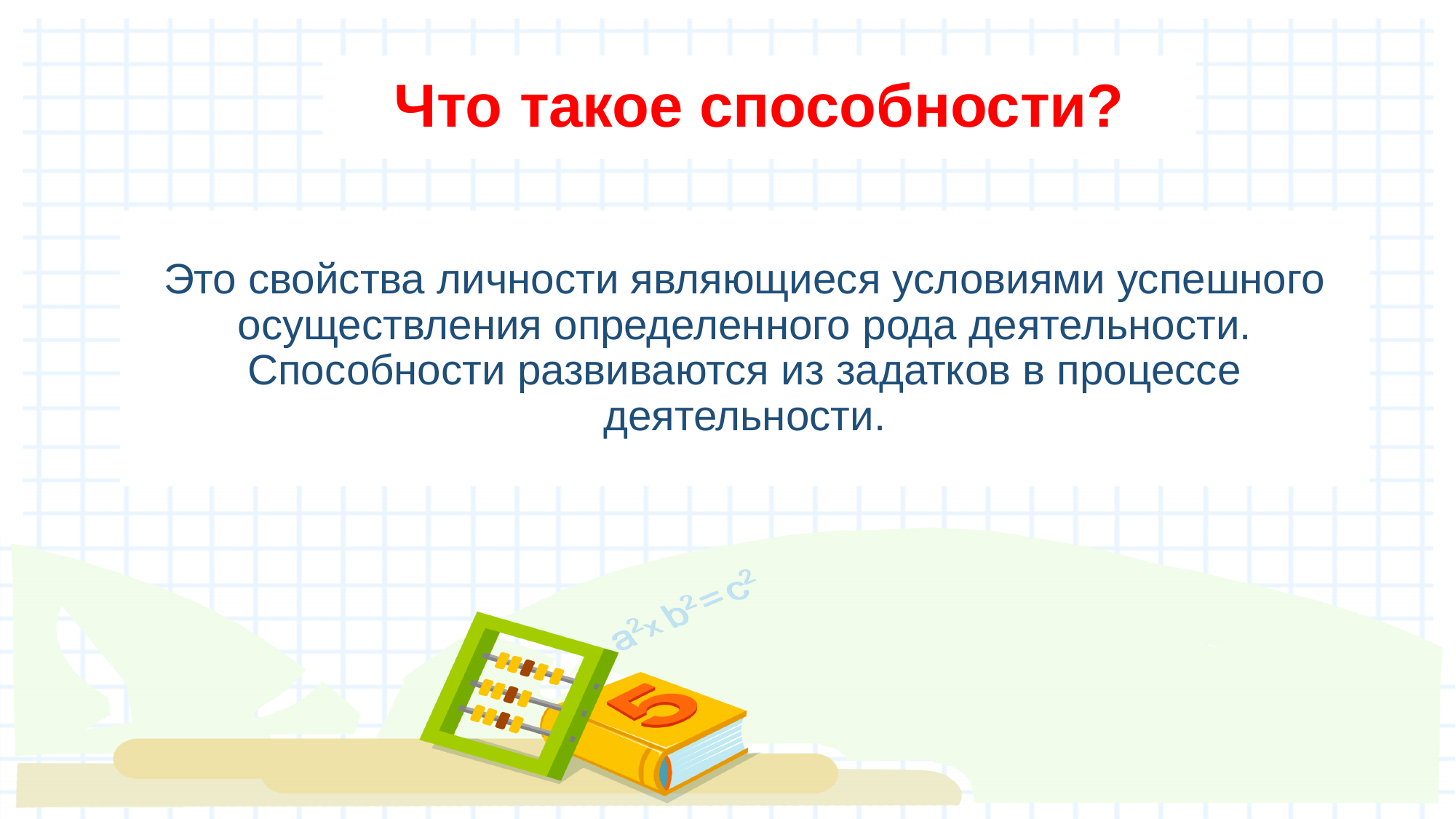

Что такое способности?
# Это свойства личности являющиеся условиями успешного осуществления определенного рода деятельности. Способности развиваются из задатков в процессе деятельности.